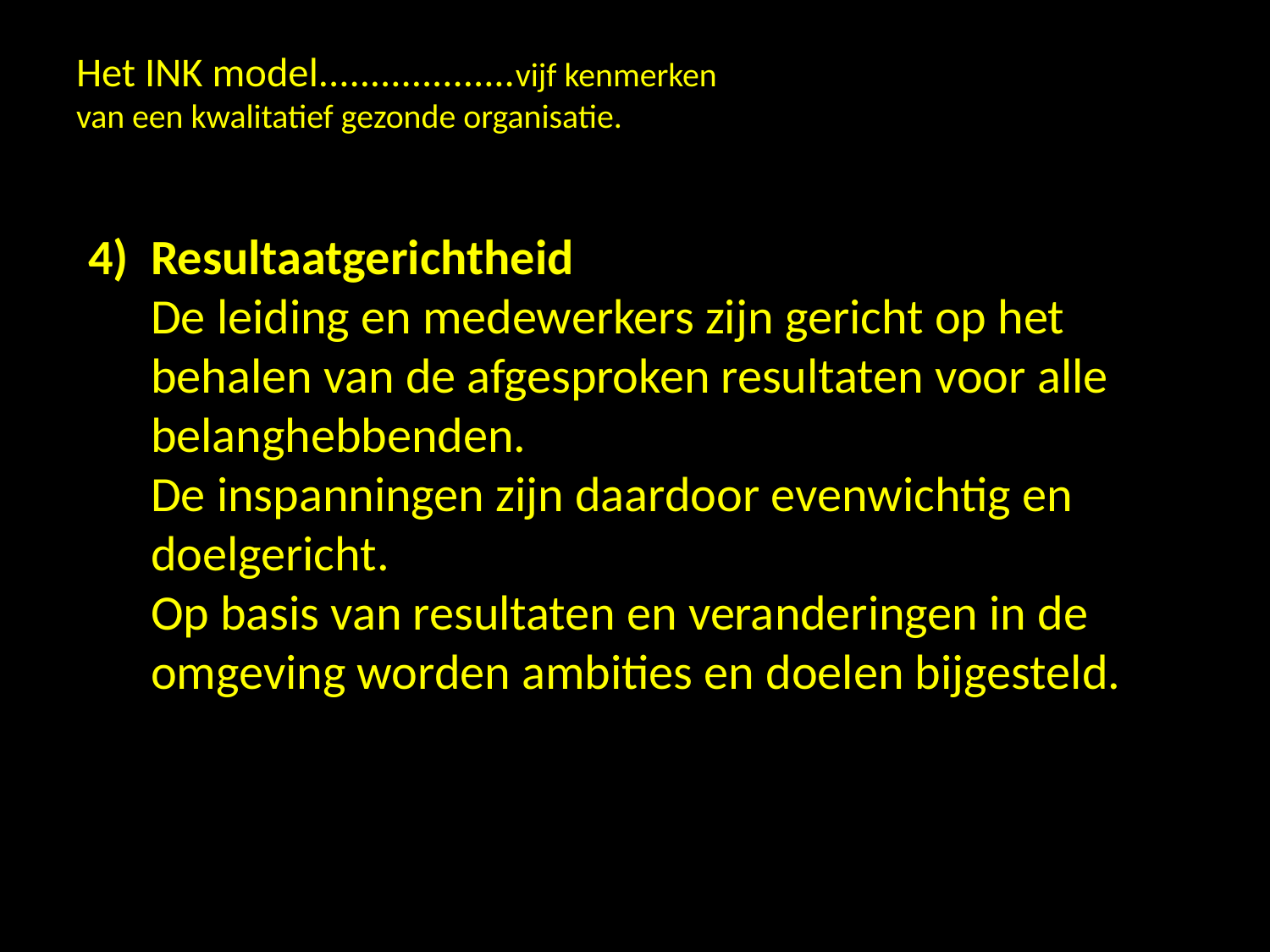

# Het INK model...................vijf kenmerken van een kwalitatief gezonde organisatie.
4)	Resultaatgerichtheid
	De leiding en medewerkers zijn gericht op het behalen van de afgesproken resultaten voor alle belanghebbenden.
	De inspanningen zijn daardoor evenwichtig en doelgericht.
	Op basis van resultaten en veranderingen in de omgeving worden ambities en doelen bijgesteld.